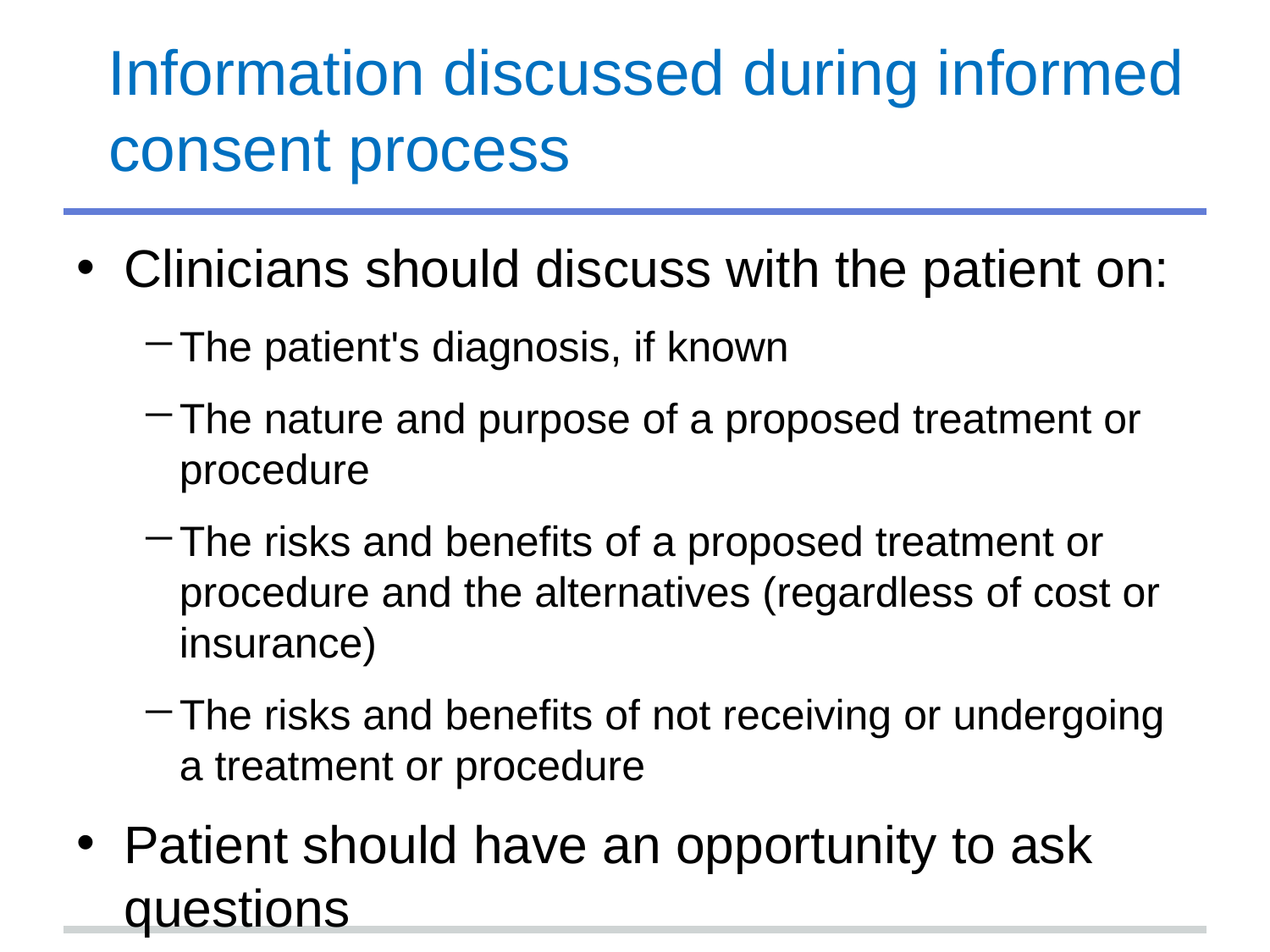

# Information discussed during informed consent process
Clinicians should discuss with the patient on:
The patient's diagnosis, if known
The nature and purpose of a proposed treatment or procedure
The risks and benefits of a proposed treatment or procedure and the alternatives (regardless of cost or insurance)
The risks and benefits of not receiving or undergoing a treatment or procedure
Patient should have an opportunity to ask questions